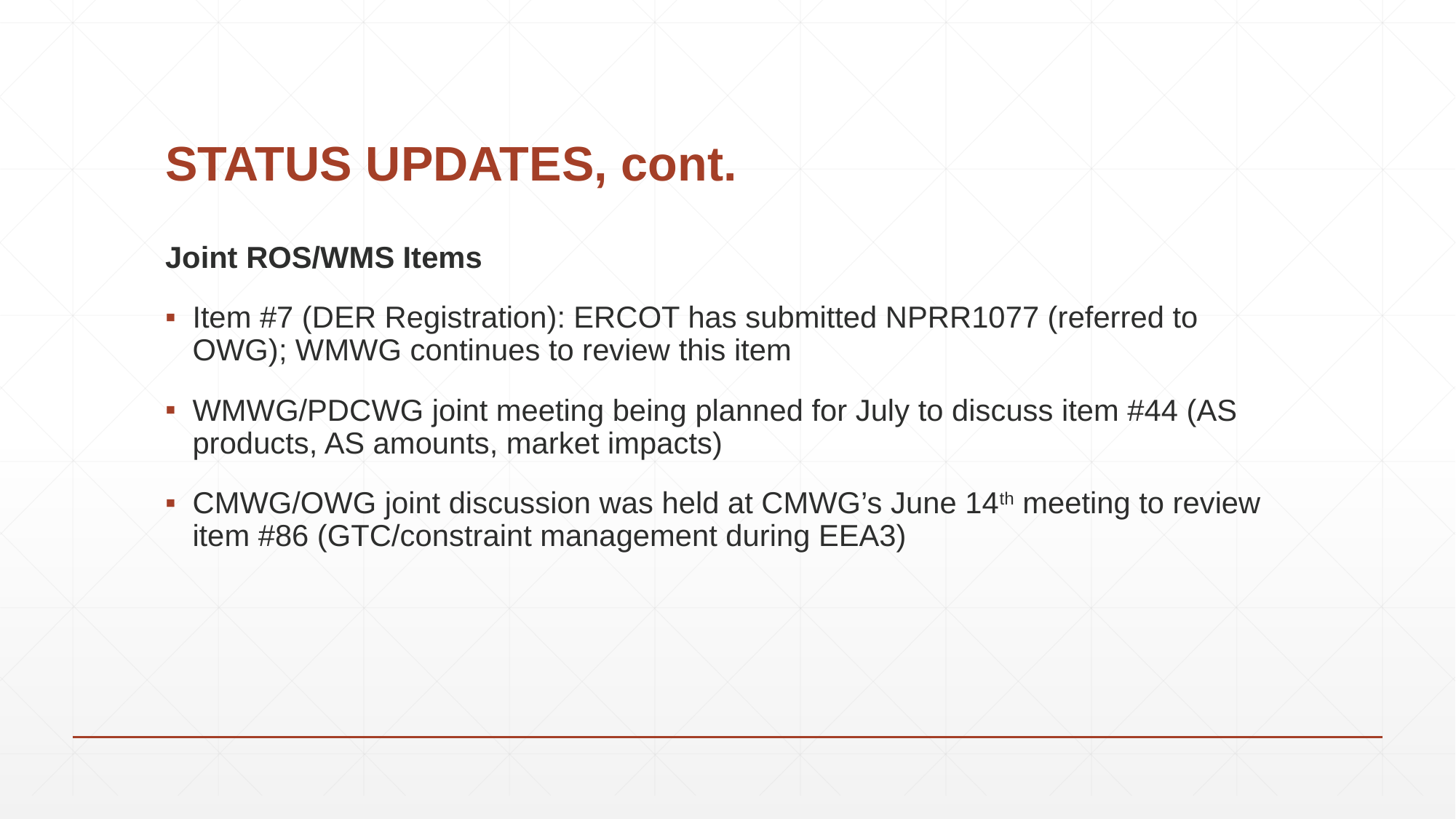

# STATUS UPDATES, cont.
Joint ROS/WMS Items
Item #7 (DER Registration): ERCOT has submitted NPRR1077 (referred to OWG); WMWG continues to review this item
WMWG/PDCWG joint meeting being planned for July to discuss item #44 (AS products, AS amounts, market impacts)
CMWG/OWG joint discussion was held at CMWG’s June 14th meeting to review item #86 (GTC/constraint management during EEA3)